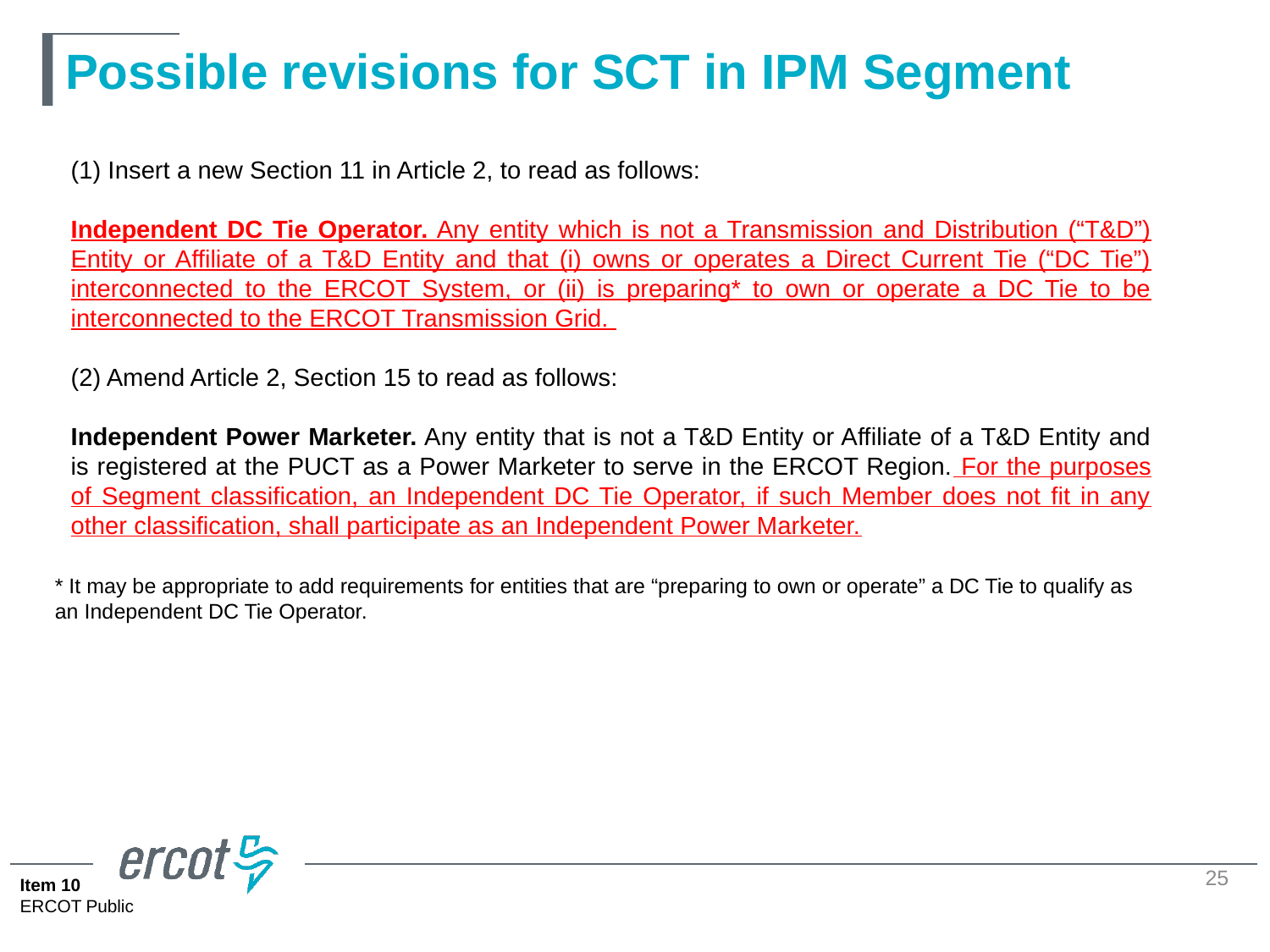

# Possible revisions for SCT in IPM Segment
(1) Insert a new Section 11 in Article 2, to read as follows:

Independent DC Tie Operator. Any entity which is not a Transmission and Distribution (“T&D”) Entity or Affiliate of a T&D Entity and that (i) owns or operates a Direct Current Tie (“DC Tie”) interconnected to the ERCOT System, or (ii) is preparing* to own or operate a DC Tie to be interconnected to the ERCOT Transmission Grid.

(2) Amend Article 2, Section 15 to read as follows:

Independent Power Marketer. Any entity that is not a T&D Entity or Affiliate of a T&D Entity and is registered at the PUCT as a Power Marketer to serve in the ERCOT Region. For the purposes of Segment classification, an Independent DC Tie Operator, if such Member does not fit in any other classification, shall participate as an Independent Power Marketer.

* It may be appropriate to add requirements for entities that are “preparing to own or operate” a DC Tie to qualify as an Independent DC Tie Operator.
25